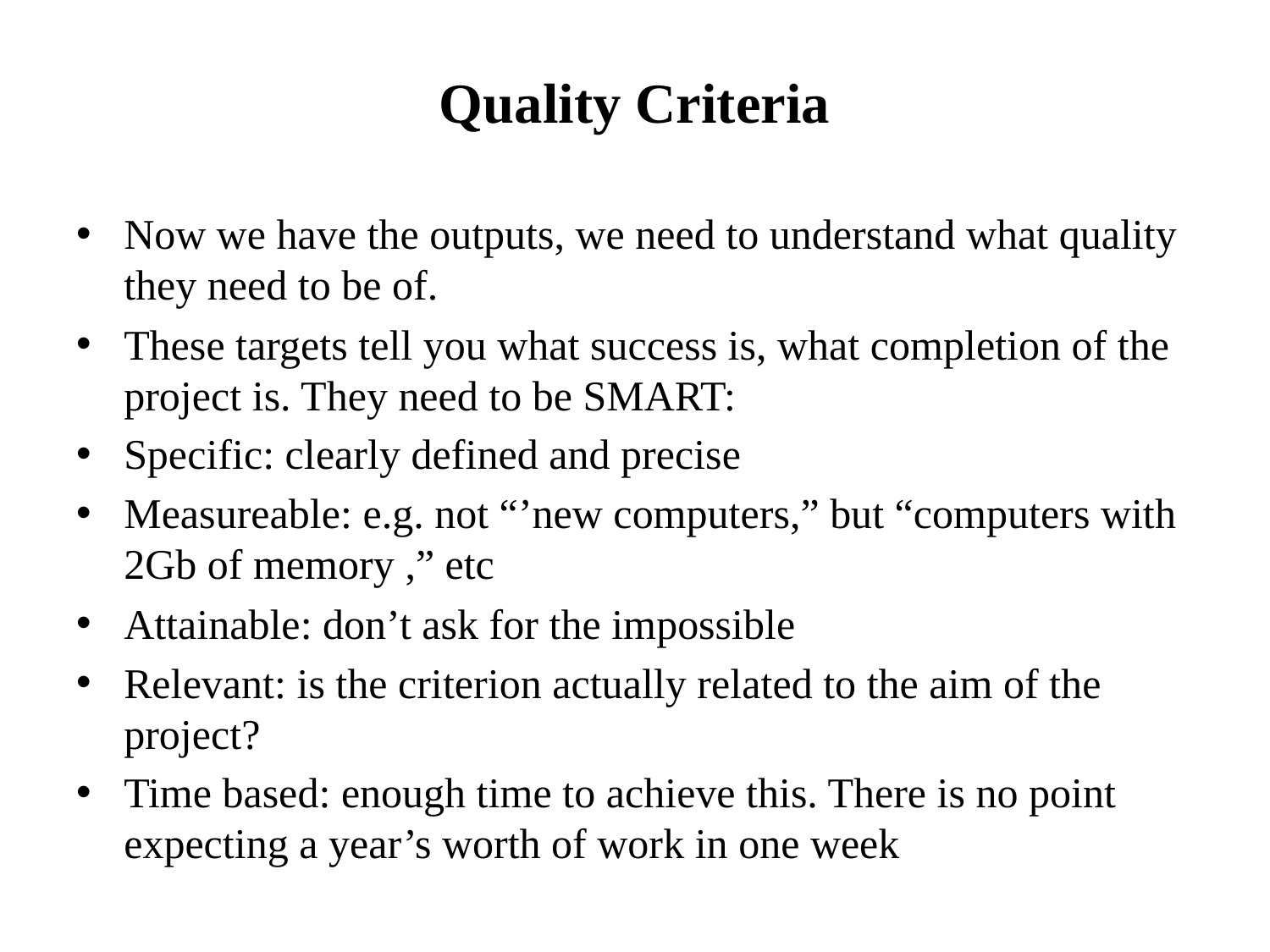

# Quality Criteria
Now we have the outputs, we need to understand what quality they need to be of.
These targets tell you what success is, what completion of the project is. They need to be SMART:
Specific: clearly defined and precise
Measureable: e.g. not “’new computers,” but “computers with 2Gb of memory ,” etc
Attainable: don’t ask for the impossible
Relevant: is the criterion actually related to the aim of the project?
Time based: enough time to achieve this. There is no point expecting a year’s worth of work in one week